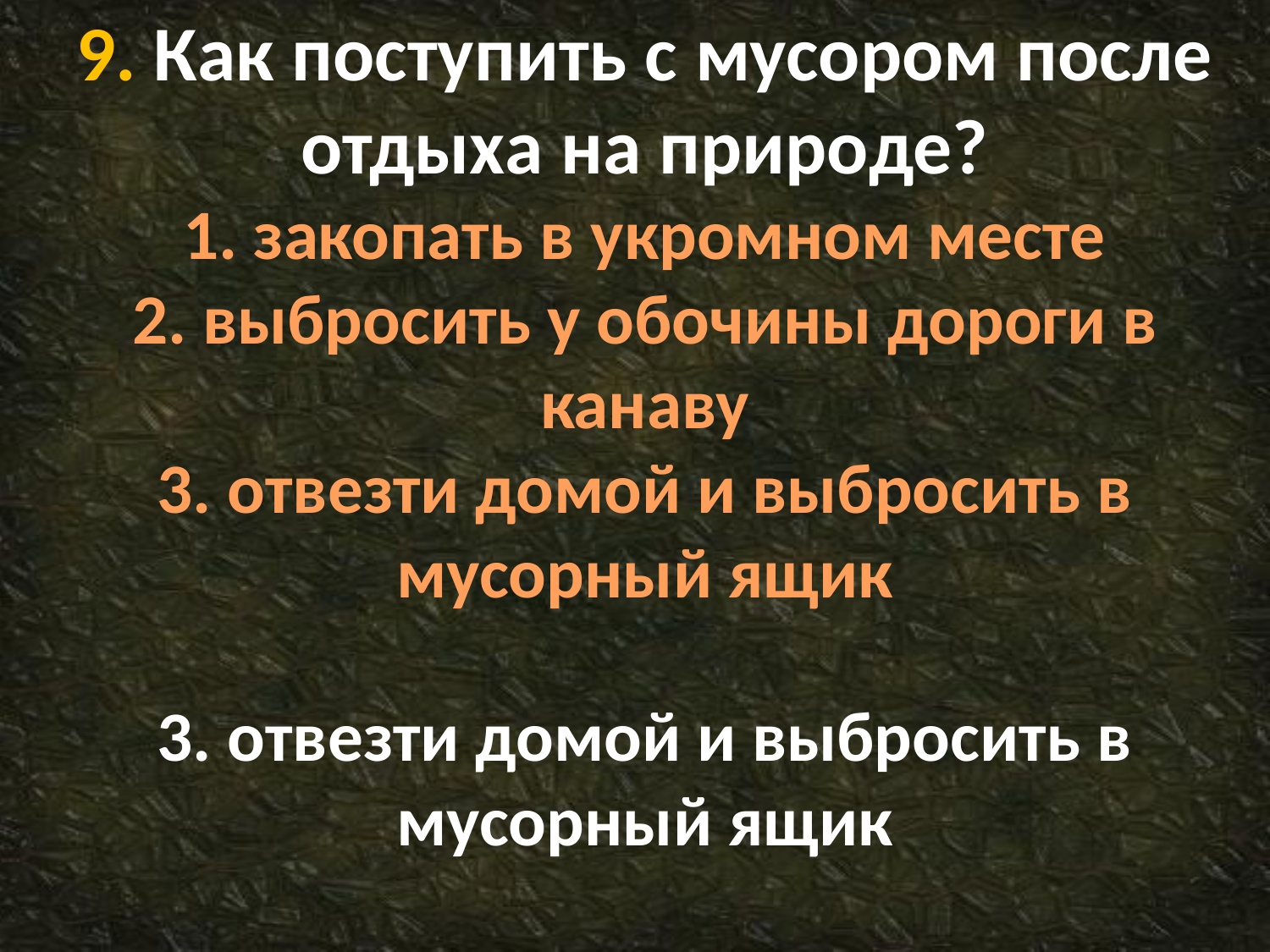

# 9. Как поступить с мусором после отдыха на природе? 1. закопать в укромном месте 2. выбросить у обочины дороги в канаву 3. отвезти домой и выбросить в мусорный ящик
3. отвезти домой и выбросить в мусорный ящик